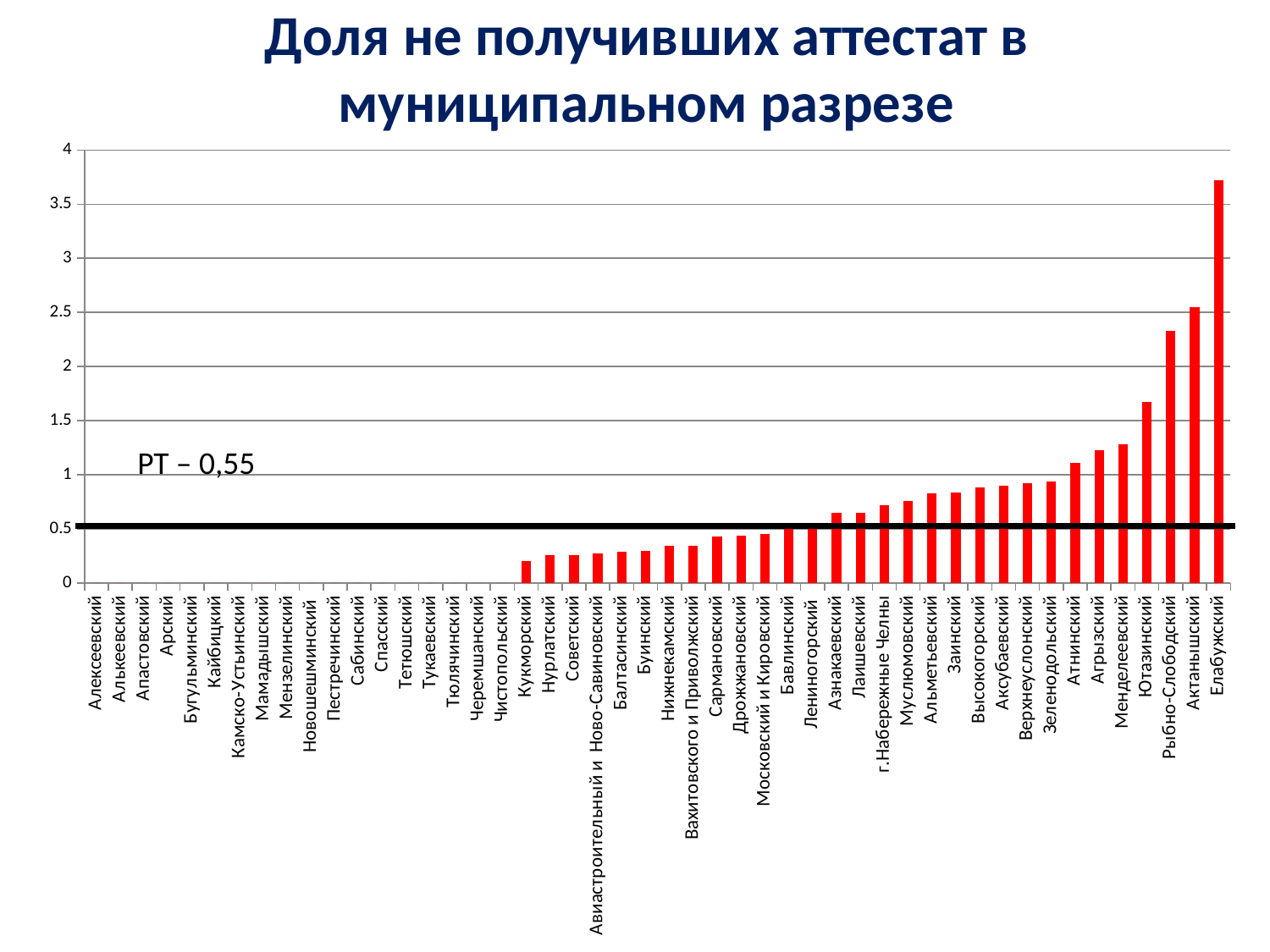

# Доля не получивших аттестат в муниципальном разрезе

### Chart

| Category |  |
|---|---|
|  Алексеевский | 0.0 |
| Алькеевский | 0.0 |
| Апастовский | 0.0 |
| Арский | 0.0 |
| Бугульминский | 0.0 |
|  Кайбицкий | 0.0 |
| Камско-Устьинский | 0.0 |
| Мамадышский | 0.0 |
| Мензелинский | 0.0 |
| Новошешминский  | 0.0 |
|  Пестречинский | 0.0 |
| Сабинский | 0.0 |
| Спасский | 0.0 |
|  Тетюшский | 0.0 |
| Тукаевский | 0.0 |
| Тюлячинский | 0.0 |
| Черемшанский | 0.0 |
| Чистопольский | 0.0 |
| Кукморский | 0.2 |
|  Нурлатский | 0.26 |
| Советский | 0.26 |
| Авиастроительный и  Ново-Савиновский | 0.27 |
| Балтасинский | 0.29 |
| Буинский | 0.3 |
| Нижнекамский | 0.34 |
| Вахитовского и Приволжский | 0.34 |
| Сармановский | 0.43 |
| Дрожжановский | 0.44 |
| Московский и Кировский | 0.45 |
| Бавлинский | 0.52 |
| Лениногорский  | 0.54 |
|  Азнакаевский | 0.65 |
| Лаишевский | 0.65 |
| г.Набережные Челны | 0.72 |
| Муслюмовский | 0.76 |
|  Альметьевский | 0.83 |
| Заинский | 0.84 |
|  Высокогорский | 0.88 |
| Аксубаевский | 0.9 |
| Верхнеуслонский | 0.92 |
| Зеленодольский | 0.94 |
| Атнинский | 1.11 |
|  Агрызский | 1.23 |
| Менделеевский | 1.28 |
| Ютазинский | 1.67 |
| Рыбно-Слободский | 2.33 |
| Актанышский | 2.55 |
| Елабужский | 3.72 |
РТ – 0,55